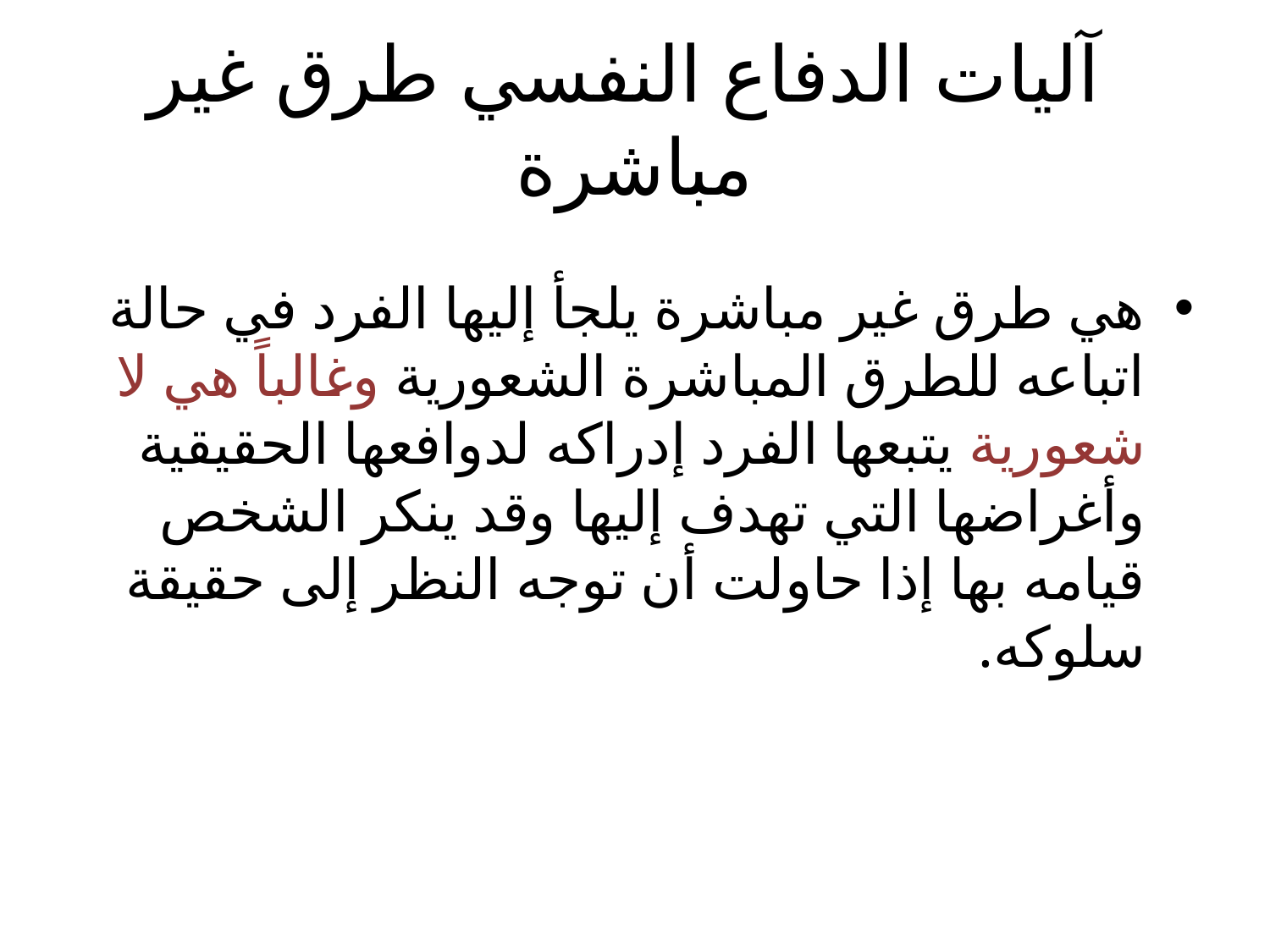

# آليات الدفاع النفسي طرق غير مباشرة
هي طرق غير مباشرة يلجأ إليها الفرد في حالة اتباعه للطرق المباشرة الشعورية وغالباً هي لا شعورية يتبعها الفرد إدراكه لدوافعها الحقيقية وأغراضها التي تهدف إليها وقد ينكر الشخص قيامه بها إذا حاولت أن توجه النظر إلى حقيقة سلوكه.